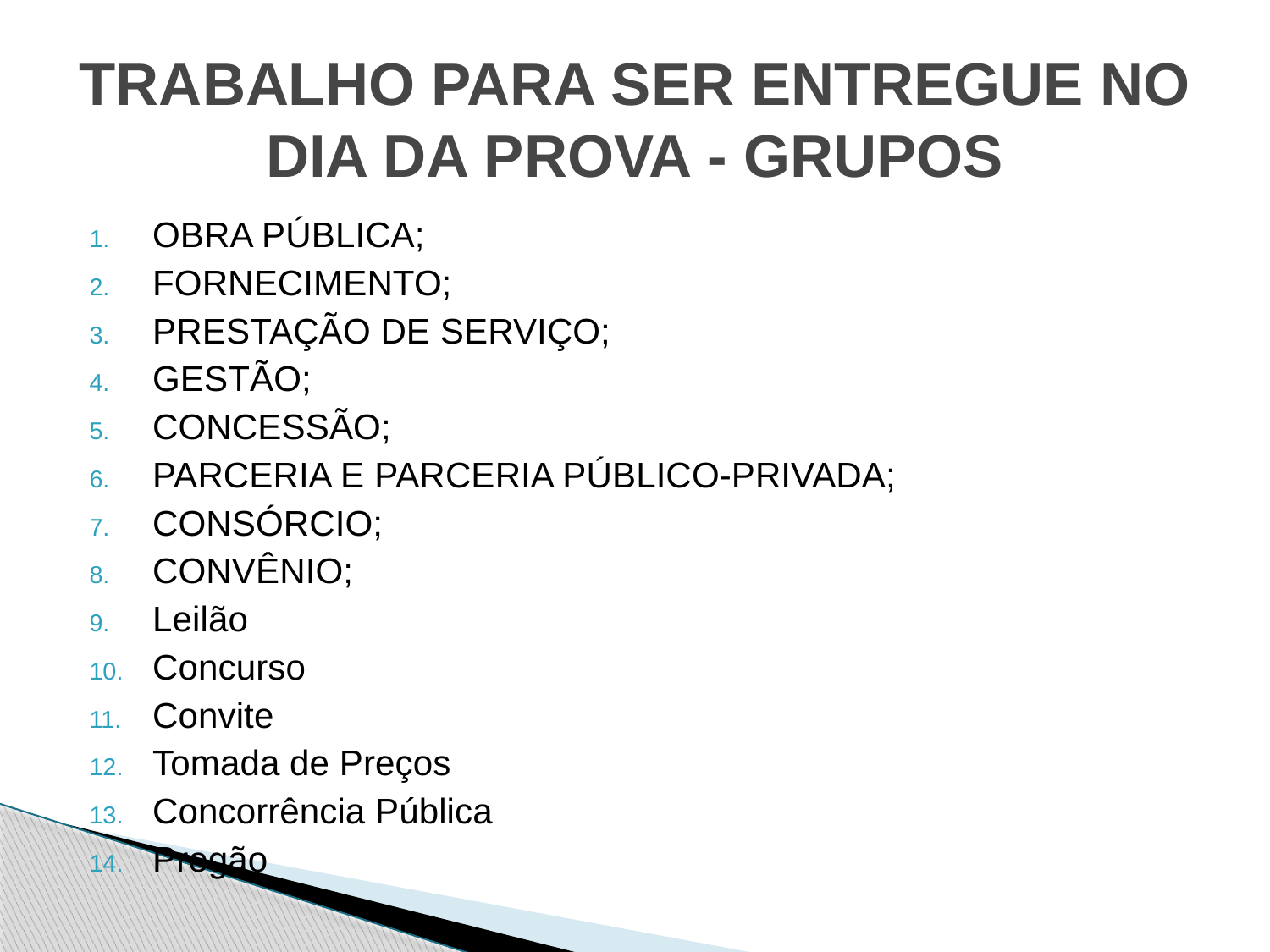

# TRABALHO PARA SER ENTREGUE NO DIA DA PROVA - GRUPOS
OBRA PÚBLICA;
FORNECIMENTO;
PRESTAÇÃO DE SERVIÇO;
GESTÃO;
CONCESSÃO;
PARCERIA E PARCERIA PÚBLICO-PRIVADA;
CONSÓRCIO;
CONVÊNIO;
Leilão
Concurso
Convite
Tomada de Preços
Concorrência Pública
Pregão